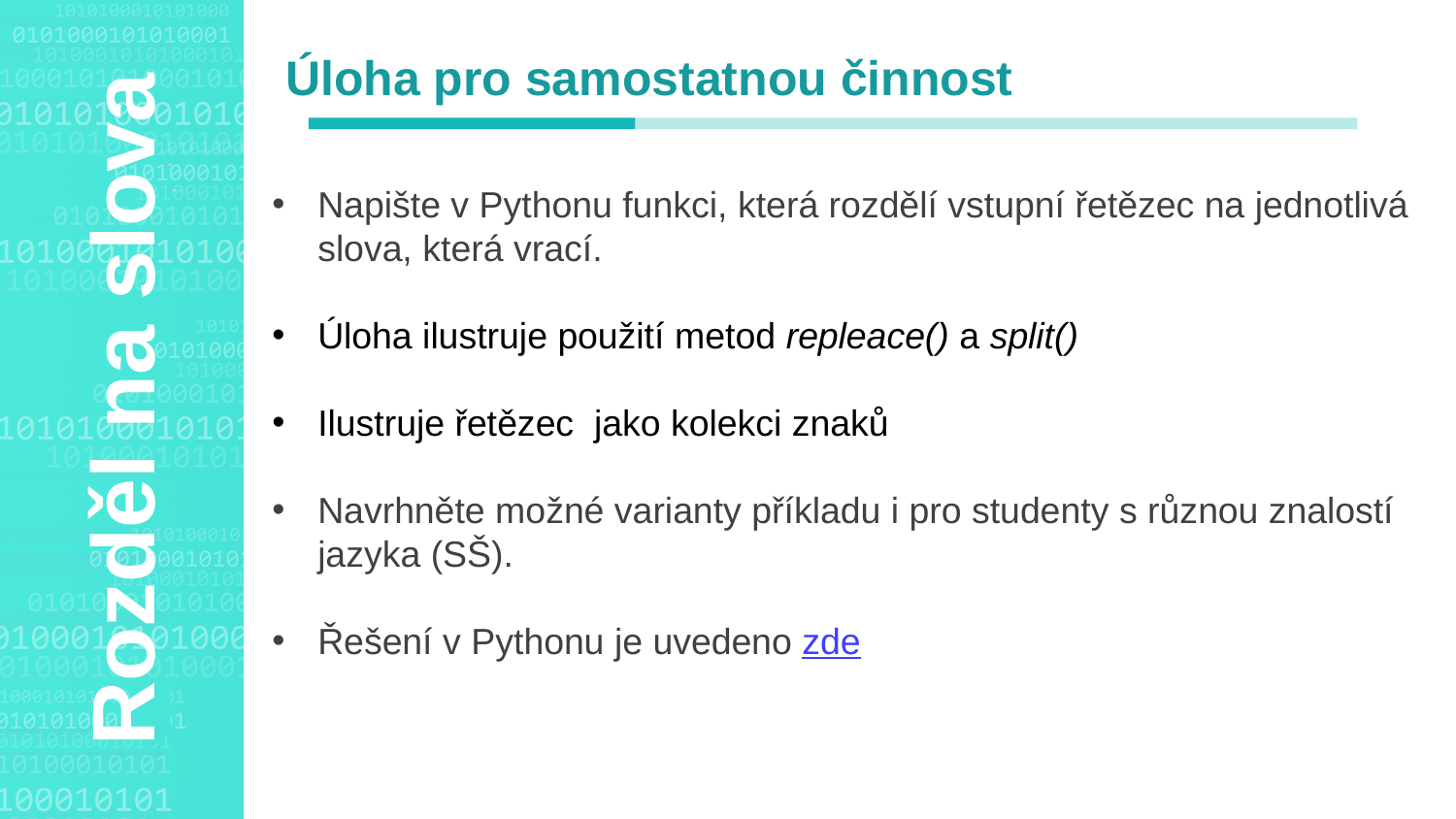

Úloha pro samostatnou činnost

Napište v Pythonu funkci, která rozdělí vstupní řetězec na jednotlivá slova, která vrací.

Úloha ilustruje použití metod repleace() a split()

Ilustruje řetězec  jako kolekci znaků

Navrhněte možné varianty příkladu i pro studenty s různou znalostí jazyka (SŠ).

Řešení v Pythonu je uvedeno zde

Agenda Style

Rozděl na slova